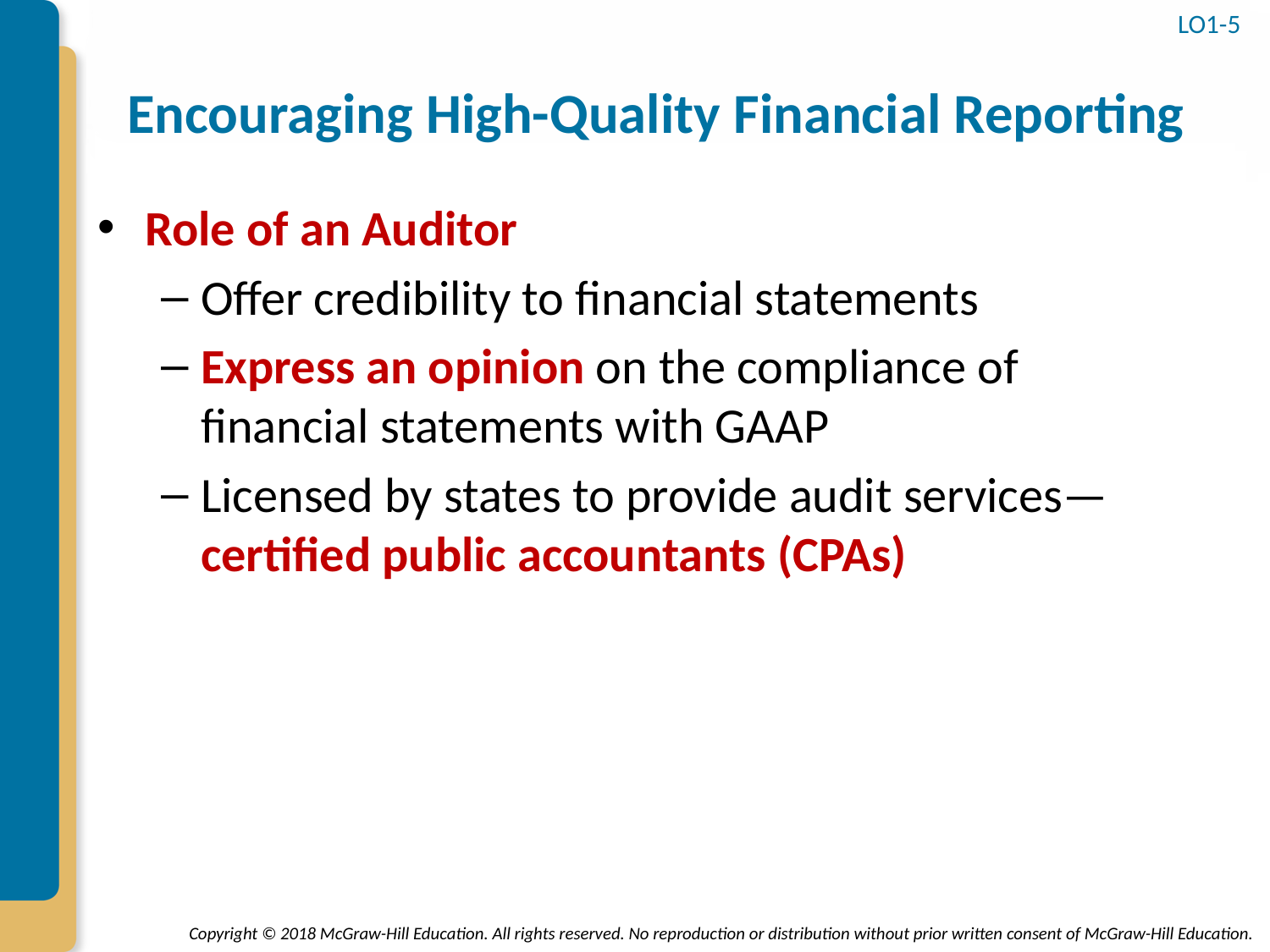

LO1-5
# Encouraging High-Quality Financial Reporting
Role of an Auditor
Offer credibility to financial statements
Express an opinion on the compliance of financial statements with GAAP
Licensed by states to provide audit services—certified public accountants (CPAs)